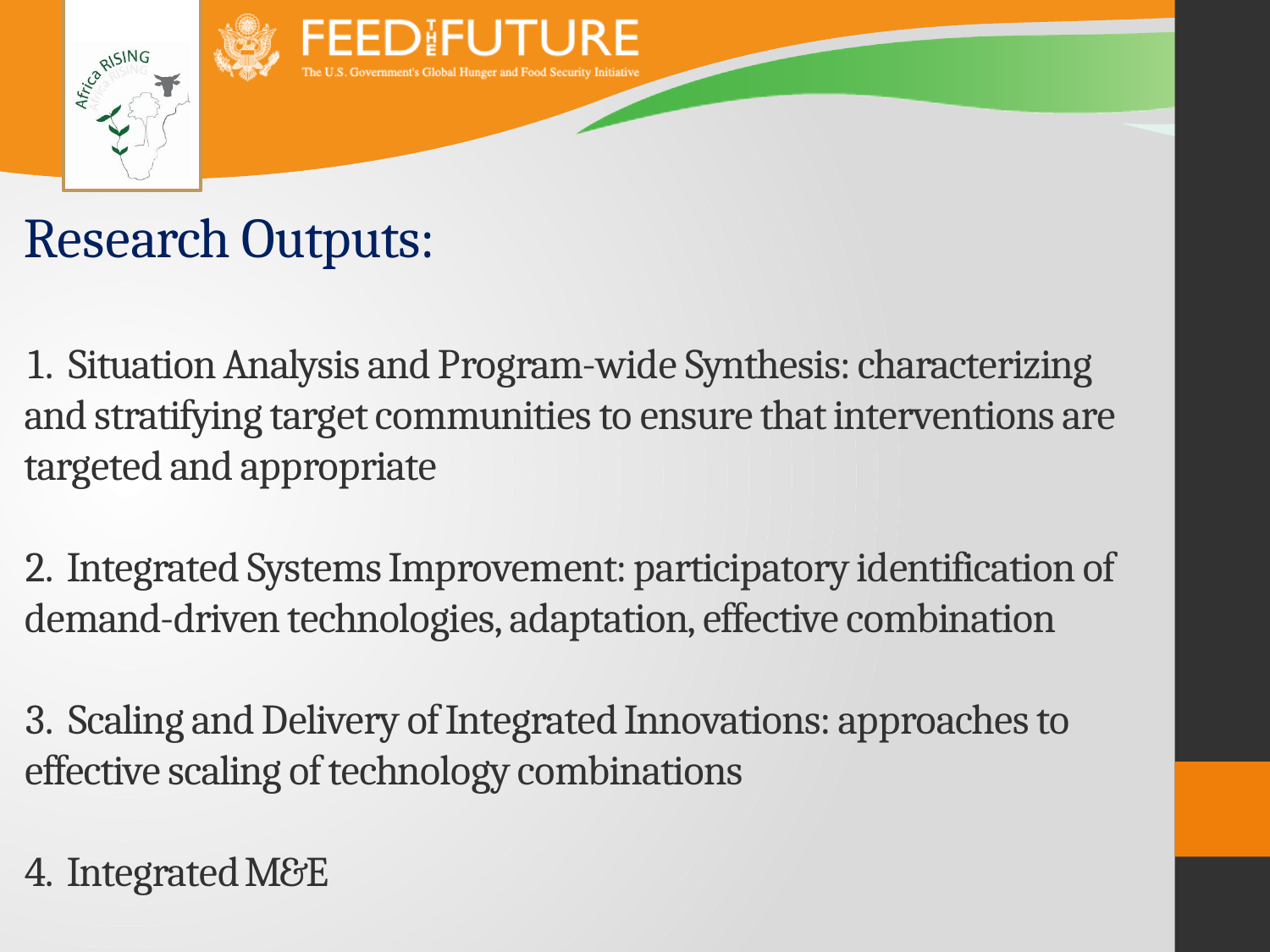

# Research Outputs: 1.  Situation Analysis and Program-wide Synthesis: characterizing and stratifying target communities to ensure that interventions are targeted and appropriate 2.  Integrated Systems Improvement: participatory identification of demand-driven technologies, adaptation, effective combination 3.  Scaling and Delivery of Integrated Innovations: approaches to effective scaling of technology combinations 4.  Integrated M&E